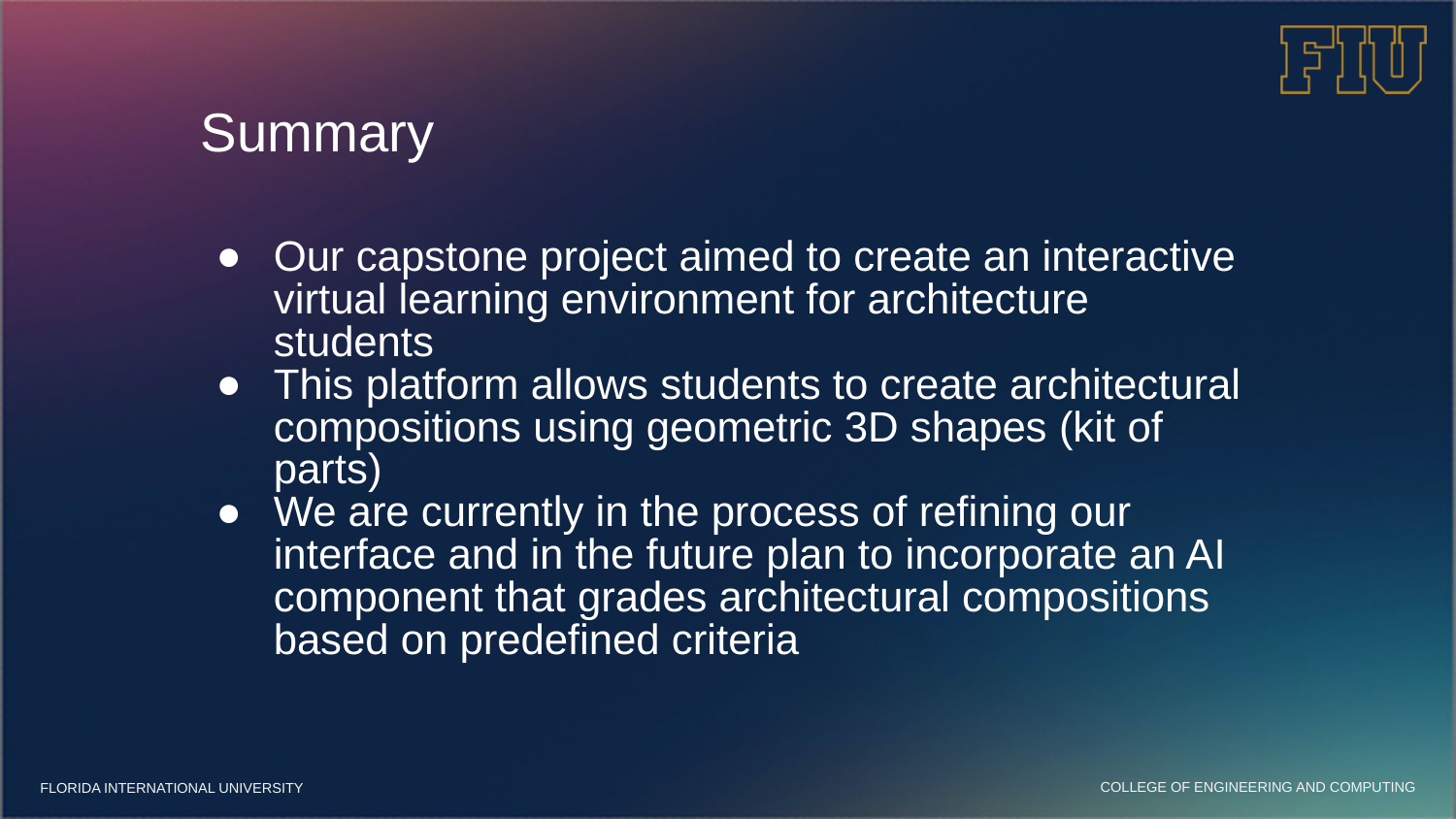

# Summary
Our capstone project aimed to create an interactive virtual learning environment for architecture students
This platform allows students to create architectural compositions using geometric 3D shapes (kit of parts)
We are currently in the process of refining our interface and in the future plan to incorporate an AI component that grades architectural compositions based on predefined criteria